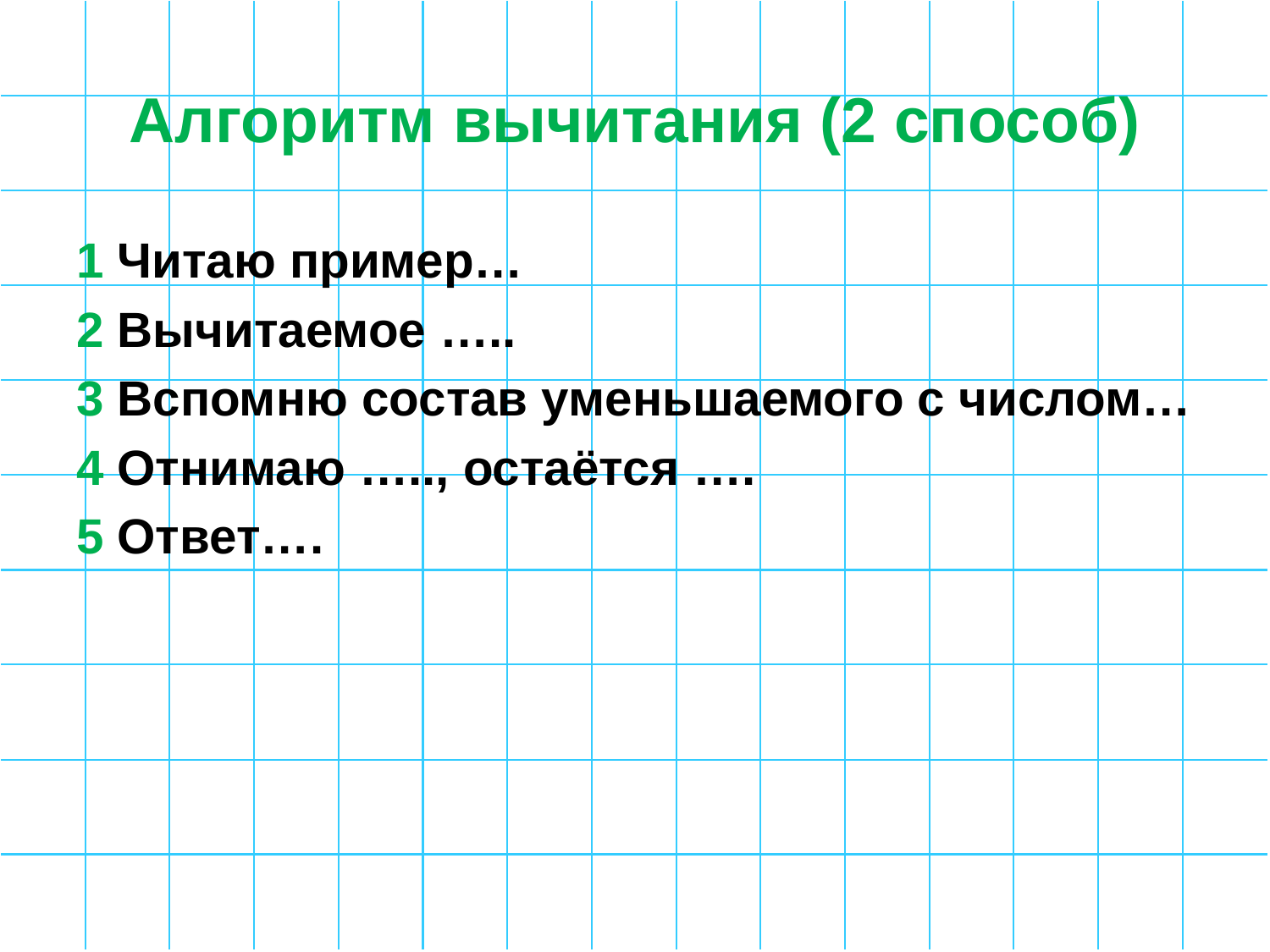

# Алгоритм вычитания (2 способ)
1 Читаю пример…
2 Вычитаемое …..
3 Вспомню состав уменьшаемого с числом…
4 Отнимаю ….., остаётся ….
5 Ответ….